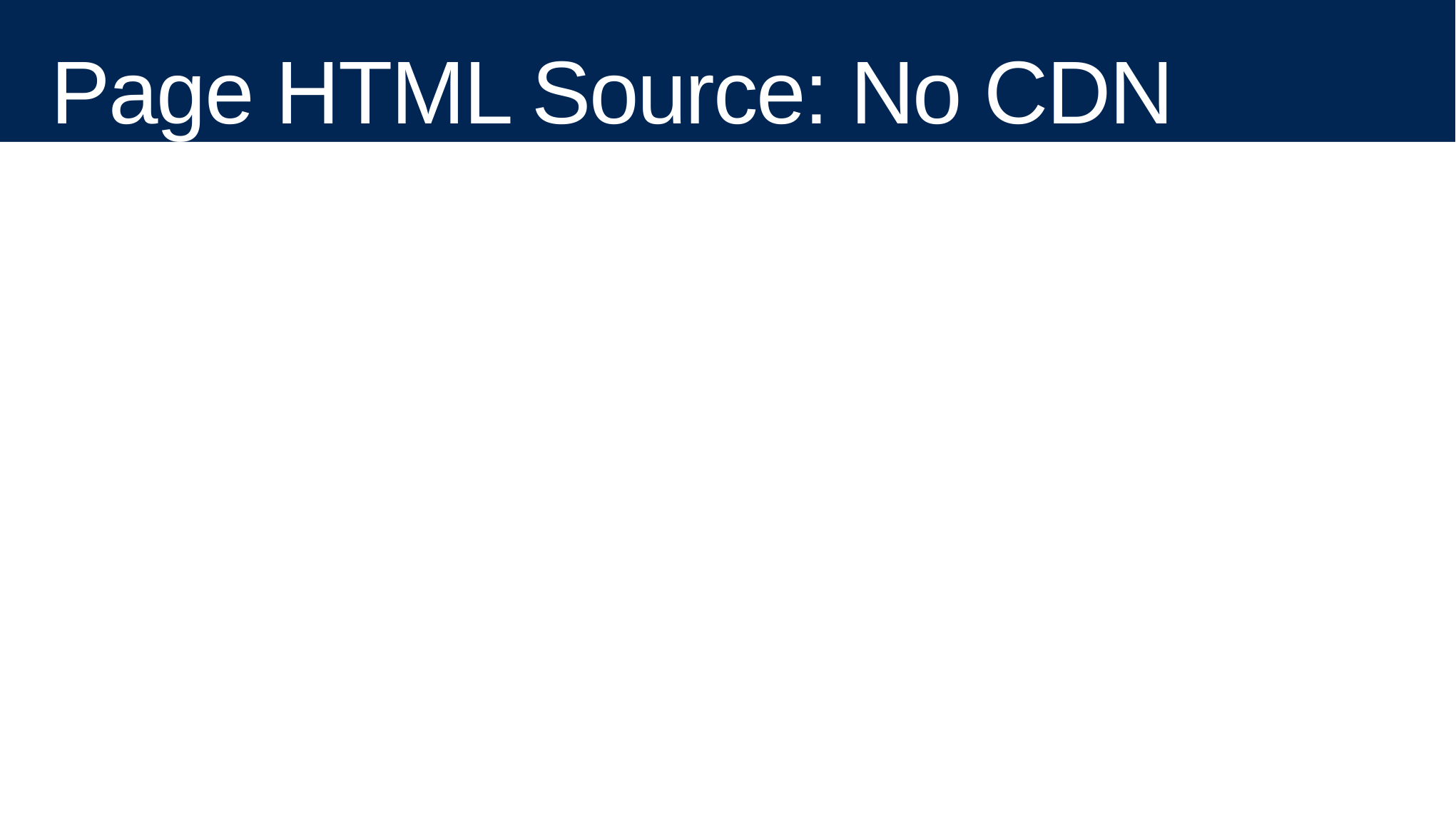

# Page HTML Source: No CDN
…
<head>
<script src=“/_layouts/15/init.js"></script>
<script src="/_layouts/15/1033/initstrings.js"></script>
<script src="/_layouts/15/core.js"></script>
…